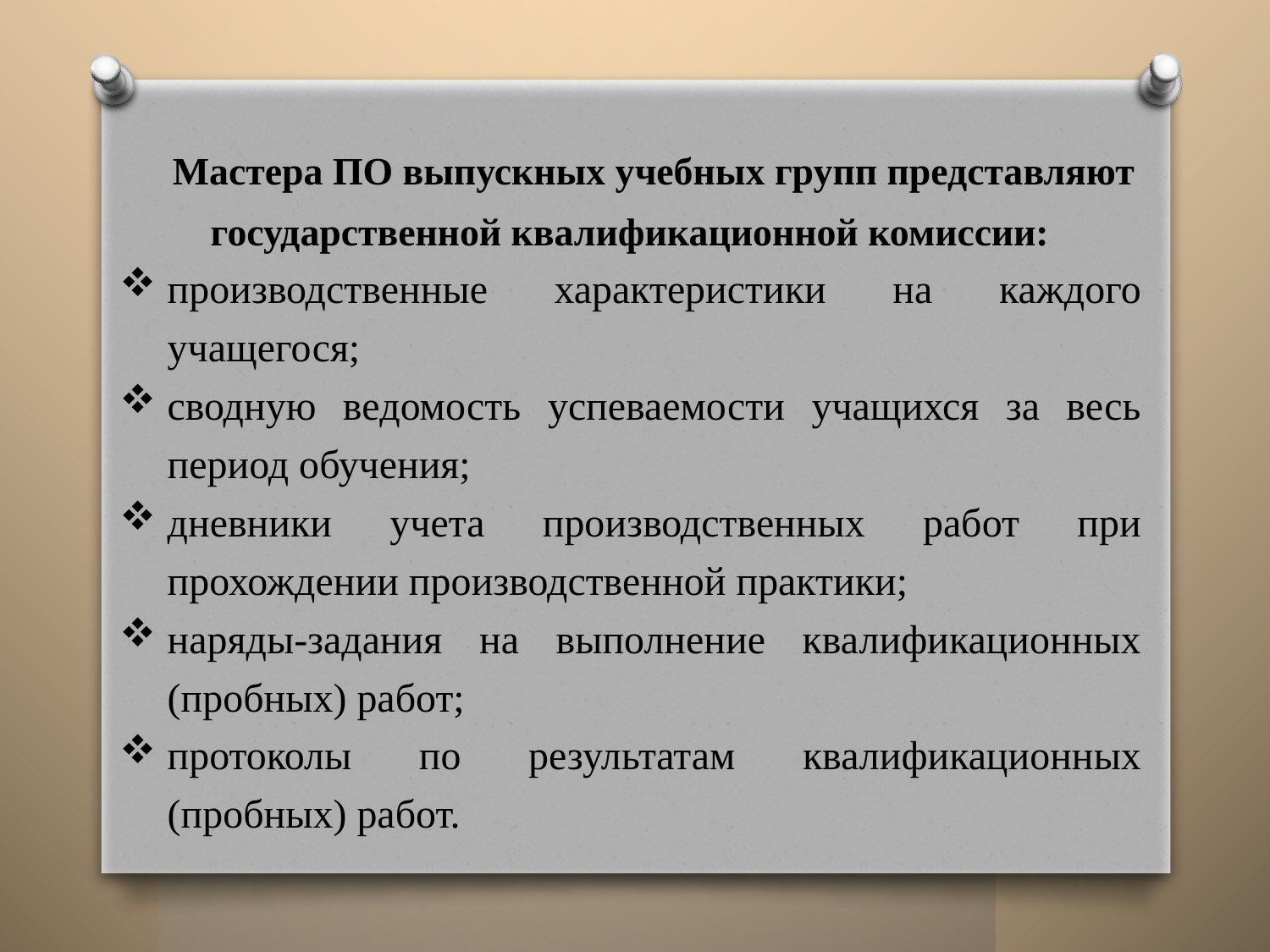

Мастера ПО выпускных учебных групп представляют государственной квалификационной комиссии:
производственные характеристики на каждого учащегося;
сводную ведомость успеваемости учащихся за весь период обучения;
дневники учета производственных работ при прохождении производственной практики;
наряды-задания на выполнение квалификационных (пробных) работ;
протоколы по результатам квалификационных (пробных) работ.